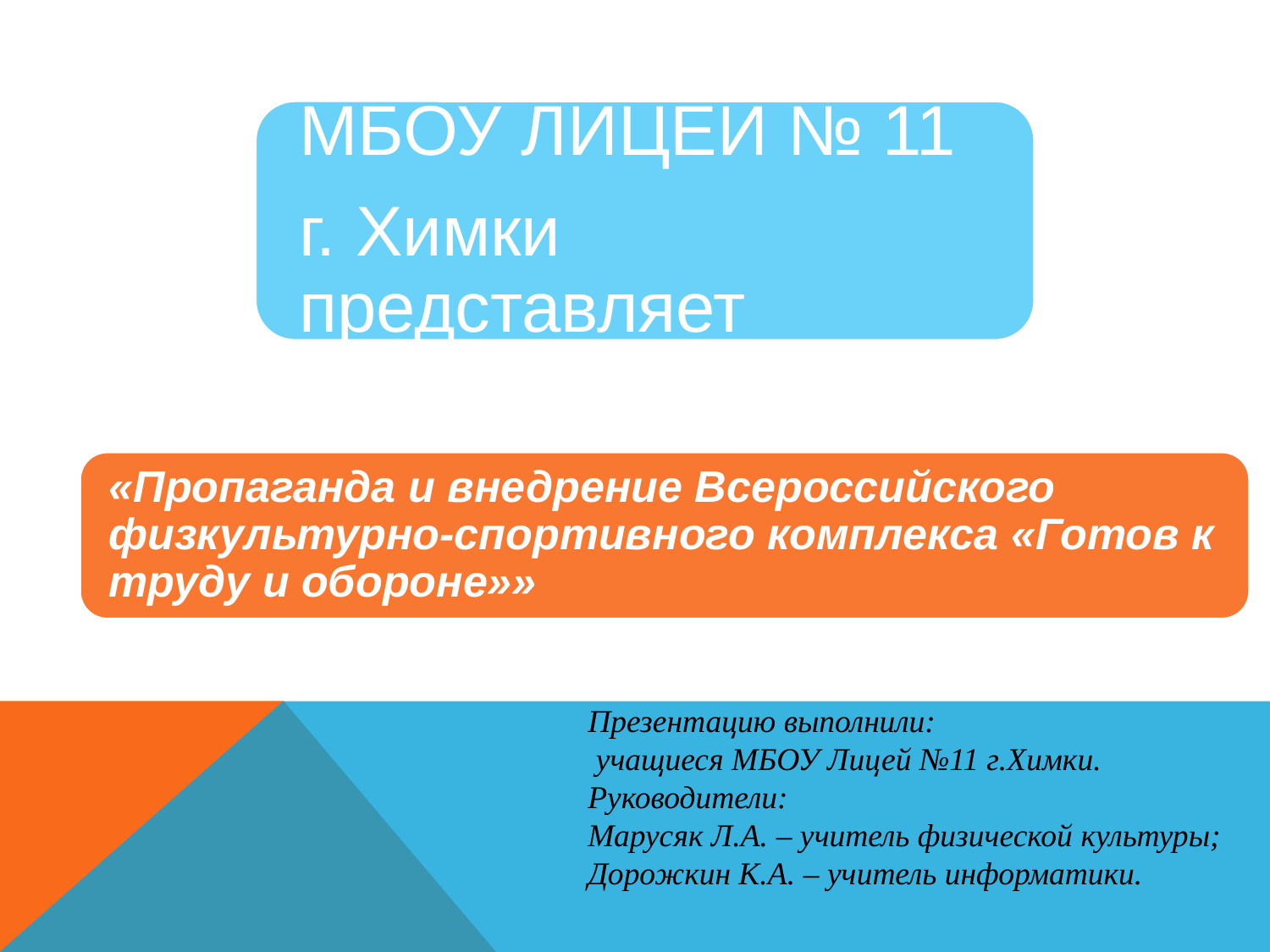

МБОУ ЛИЦЕЙ № 11
г. Химки  представляет

«Пропаганда и внедрение Всероссийского физкультурно-спортивного комплекса «Готов к труду и обороне»»
Презентацию выполнили:
 учащиеся МБОУ Лицей №11 г.Химки.
Руководители:
Марусяк Л.А. – учитель физической культуры;
Дорожкин К.А. – учитель информатики.